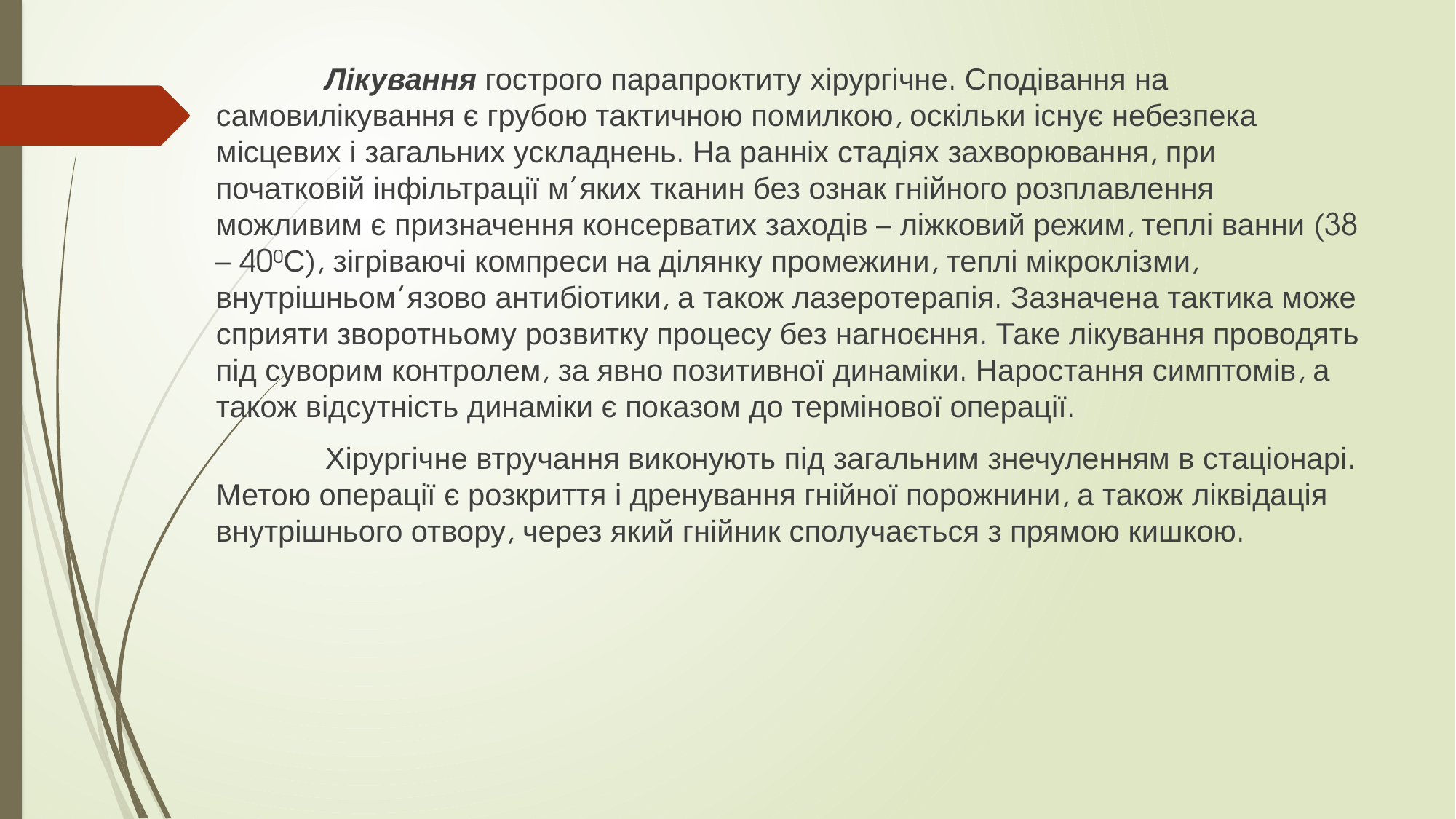

Лікування гострого парапроктиту хірургічне. Сподівання на самовилікування є грубою тактичною помилкою, оскільки існує небезпека місцевих і загальних ускладнень. На ранніх стадіях захворювання, при початковій інфільтрації м’яких тканин без ознак гнійного розплавлення можливим є призначення консерватих заходів – ліжковий режим, теплі ванни (38 – 400С), зігріваючі компреси на ділянку промежини, теплі мікроклізми, внутрішньом’язово антибіотики, а також лазеротерапія. Зазначена тактика може сприяти зворотньому розвитку процесу без нагноєння. Таке лікування проводять під суворим контролем, за явно позитивної динаміки. Наростання симптомів, а також відсутність динаміки є показом до термінової операції.
	Хірургічне втручання виконують під загальним знечуленням в стаціонарі. Метою операції є розкриття і дренування гнійної порожнини, а також ліквідація внутрішнього отвору, через який гнійник сполучається з прямою кишкою.